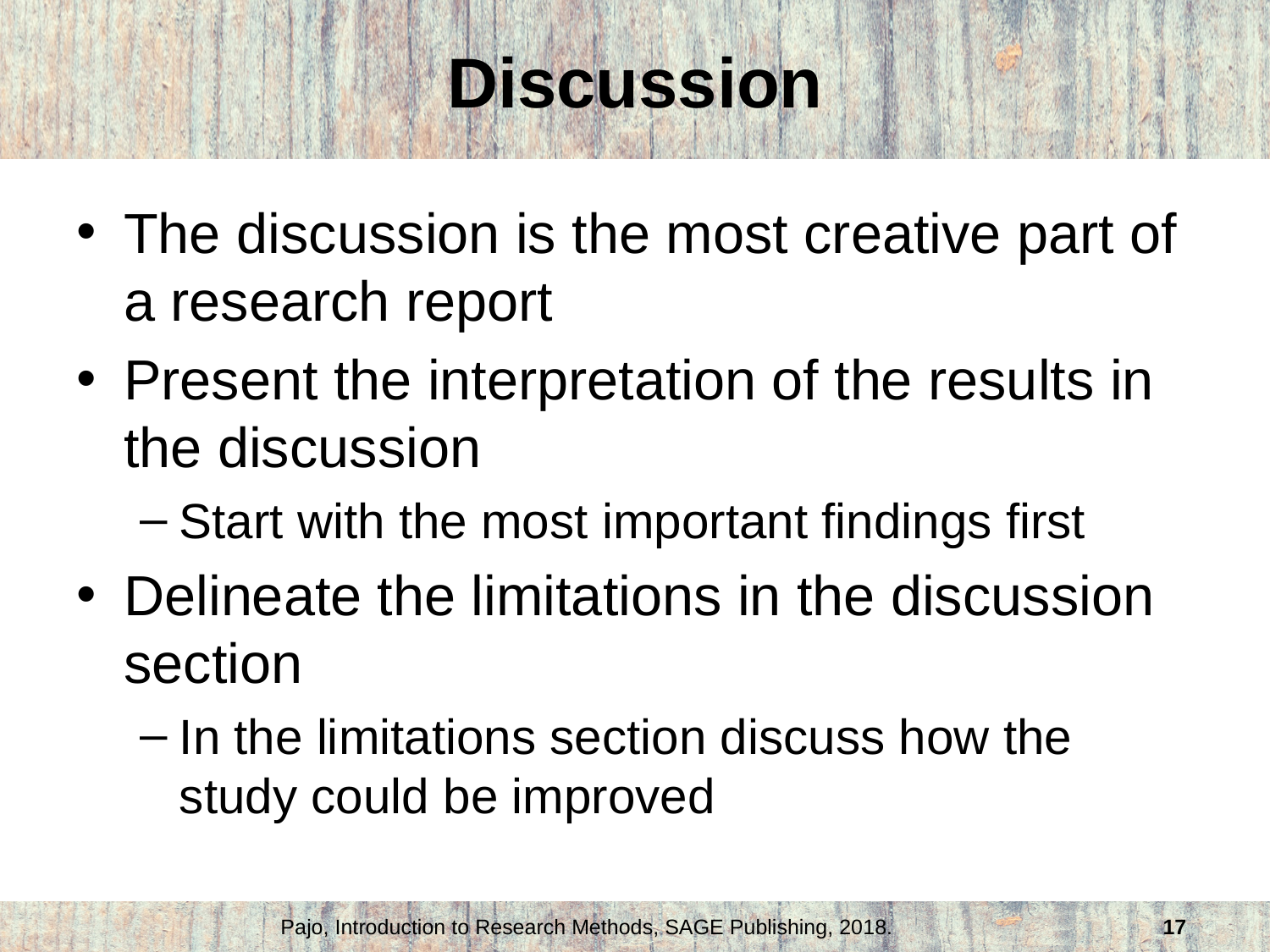

# Discussion
The discussion is the most creative part of a research report
Present the interpretation of the results in the discussion
Start with the most important findings first
Delineate the limitations in the discussion section
In the limitations section discuss how the study could be improved

Pajo, Introduction to Research Methods, SAGE Publishing, 2018.
17